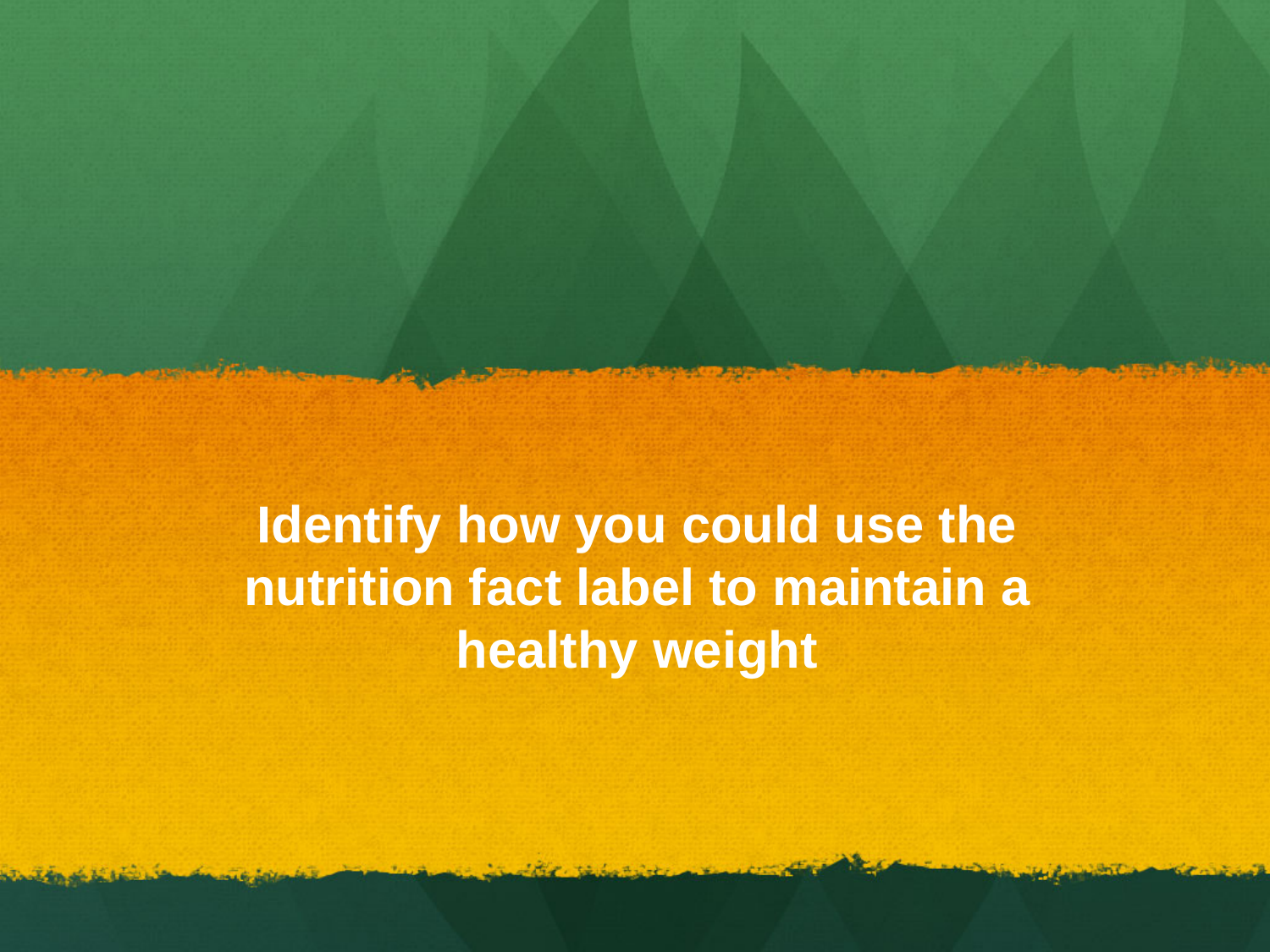

# Identify how you could use the nutrition fact label to maintain a healthy weight